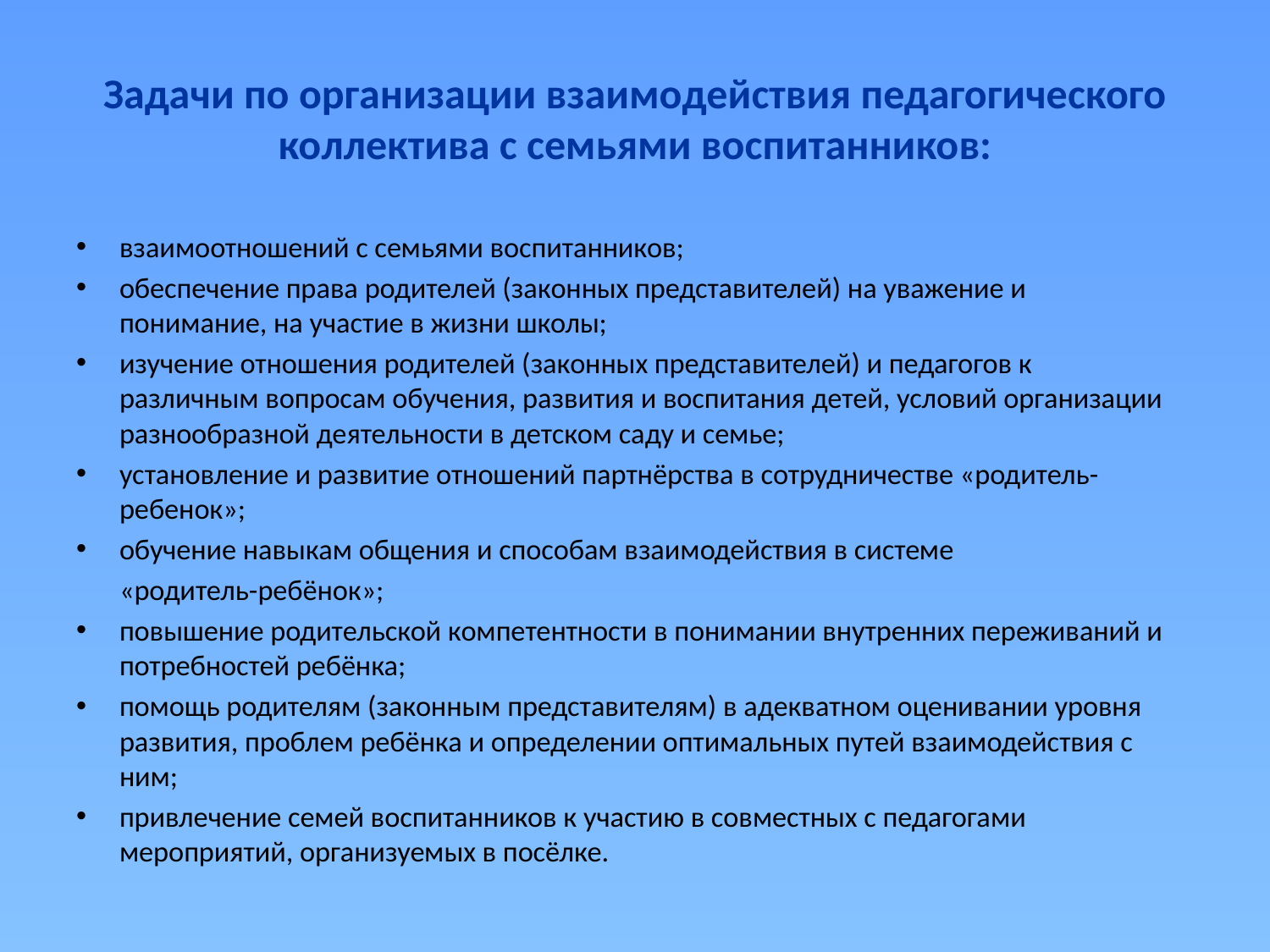

# Задачи по организации взаимодействия педагогического коллектива с семьями воспитанников:
взаимоотношений с семьями воспитанников;
обеспечение права родителей (законных представителей) на уважение и понимание, на участие в жизни школы;
изучение отношения родителей (законных представителей) и педагогов к различным вопросам обучения, развития и воспитания детей, условий организации разнообразной деятельности в детском саду и семье;
установление и развитие отношений партнёрства в сотрудничестве «родитель-ребенок»;
обучение навыкам общения и способам взаимодействия в системе
	«родитель-ребёнок»;
повышение родительской компетентности в понимании внутренних переживаний и потребностей ребёнка;
помощь родителям (законным представителям) в адекватном оценивании уровня развития, проблем ребёнка и определении оптимальных путей взаимодействия с ним;
привлечение семей воспитанников к участию в совместных с педагогами мероприятий, организуемых в посёлке.